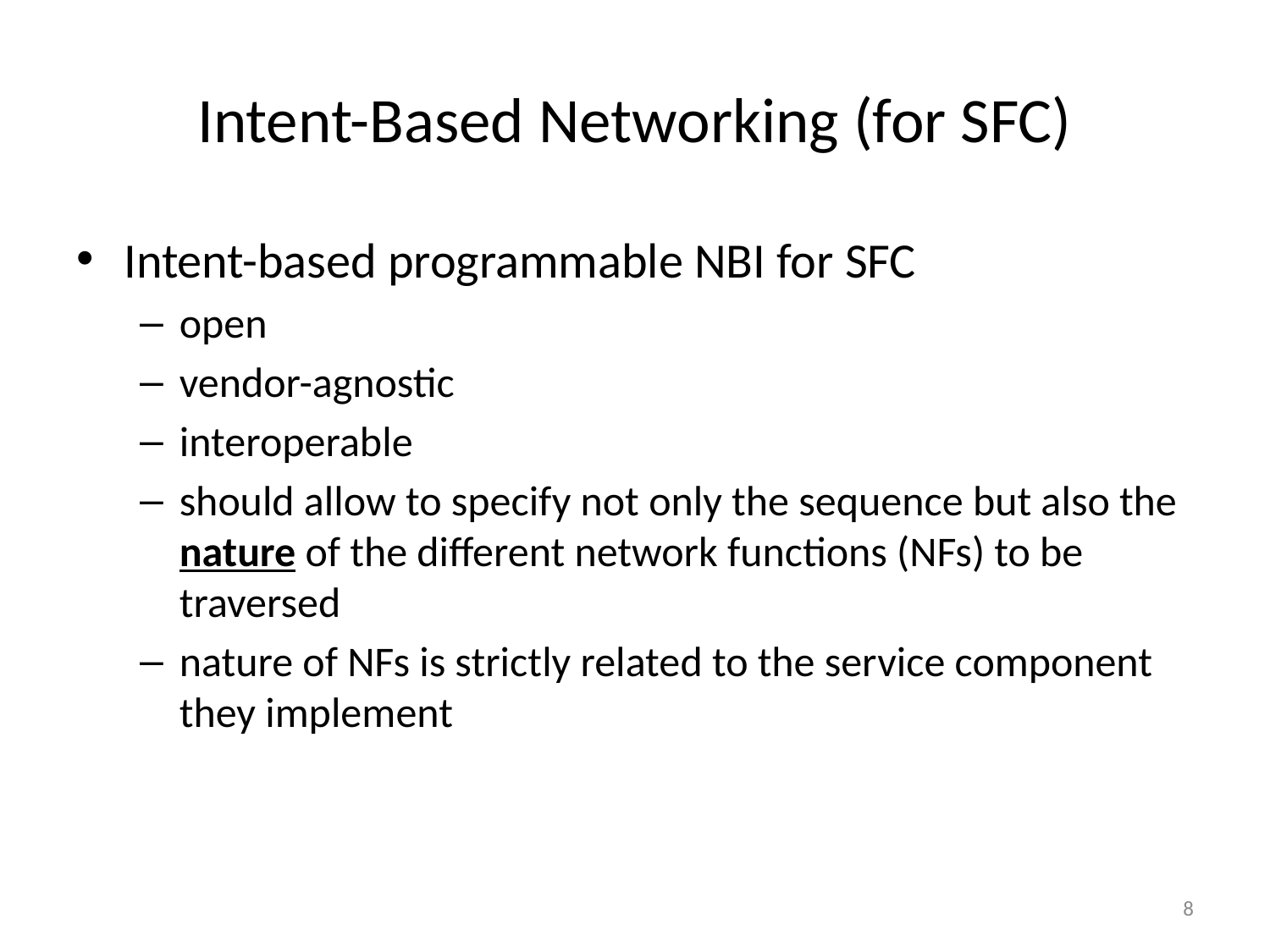

# Intent-Based Networking (for SFC)
Intent-based programmable NBI for SFC
open
vendor-agnostic
interoperable
should allow to specify not only the sequence but also the nature of the different network functions (NFs) to be traversed
nature of NFs is strictly related to the service component they implement
8